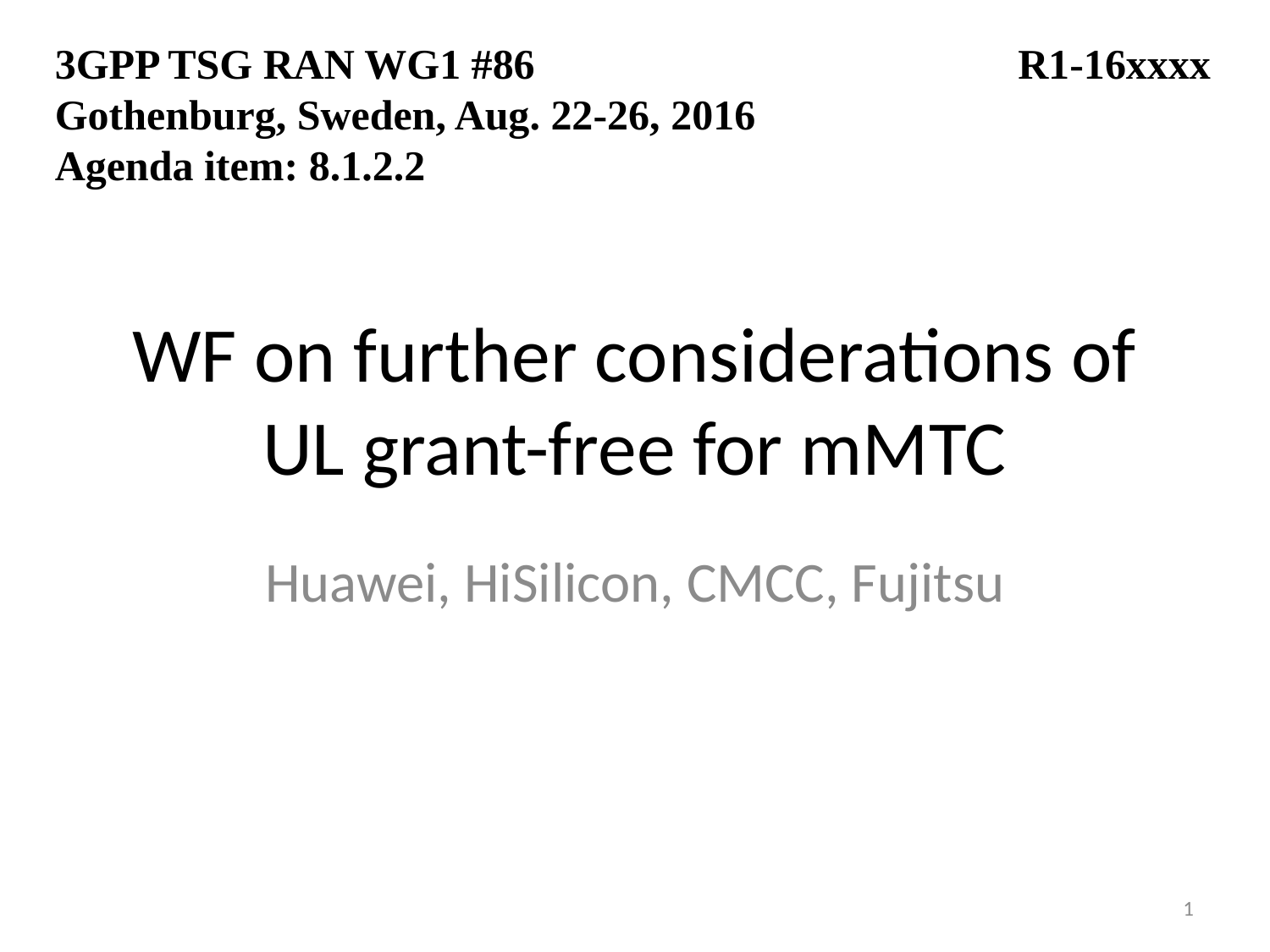

3GPP TSG RAN WG1 #86				       R1-16xxxx
Gothenburg, Sweden, Aug. 22-26, 2016
Agenda item: 8.1.2.2
# WF on further considerations of UL grant-free for mMTC
Huawei, HiSilicon, CMCC, Fujitsu
1